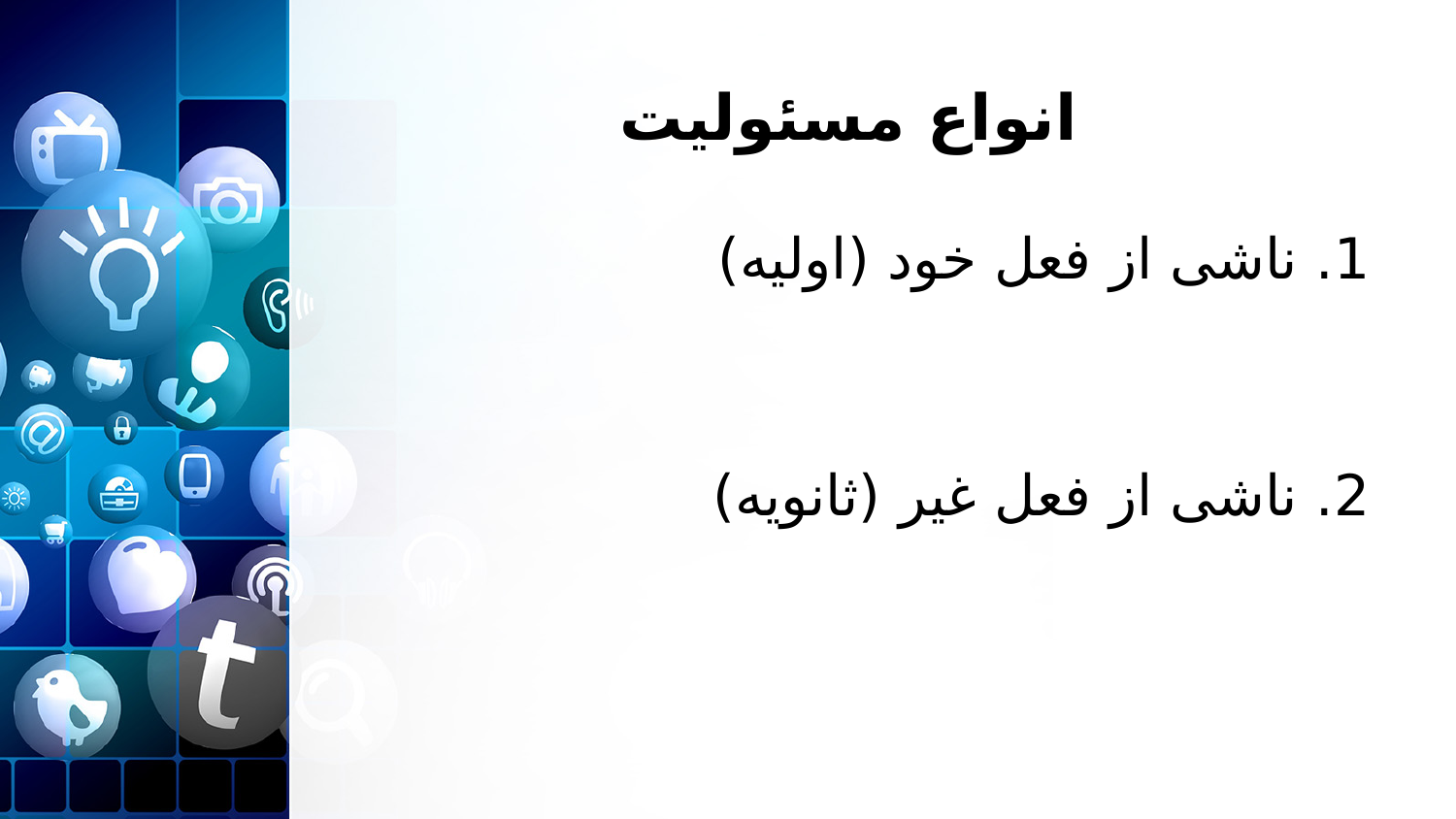

# انواع مسئولیت
1. ناشی از فعل خود (اولیه)

2. ناشی از فعل غیر (ثانویه)